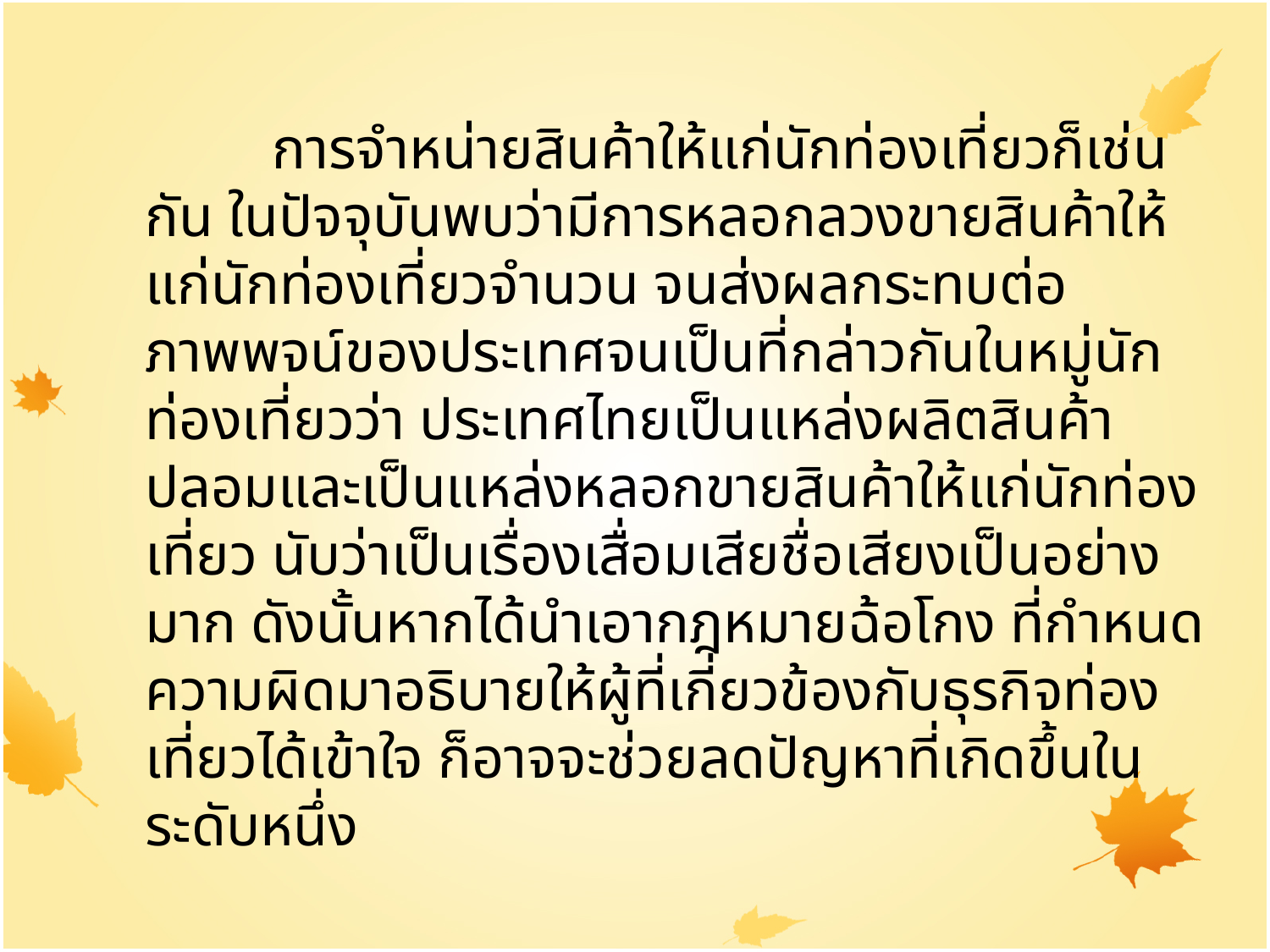

การจำหน่ายสินค้าให้แก่นักท่องเที่ยวก็เช่นกัน ในปัจจุบันพบว่ามีการหลอกลวงขายสินค้าให้แก่นักท่องเที่ยวจำนวน จนส่งผลกระทบต่อภาพพจน์ของประเทศจนเป็นที่กล่าวกันในหมู่นักท่องเที่ยวว่า ประเทศไทยเป็นแหล่งผลิตสินค้าปลอมและเป็นแหล่งหลอกขายสินค้าให้แก่นักท่องเที่ยว นับว่าเป็นเรื่องเสื่อมเสียชื่อเสียงเป็นอย่างมาก ดังนั้นหากได้นำเอากฎหมายฉ้อโกง ที่กำหนดความผิดมาอธิบายให้ผู้ที่เกี่ยวข้องกับธุรกิจท่องเที่ยวได้เข้าใจ ก็อาจจะช่วยลดปัญหาที่เกิดขึ้นในระดับหนึ่ง